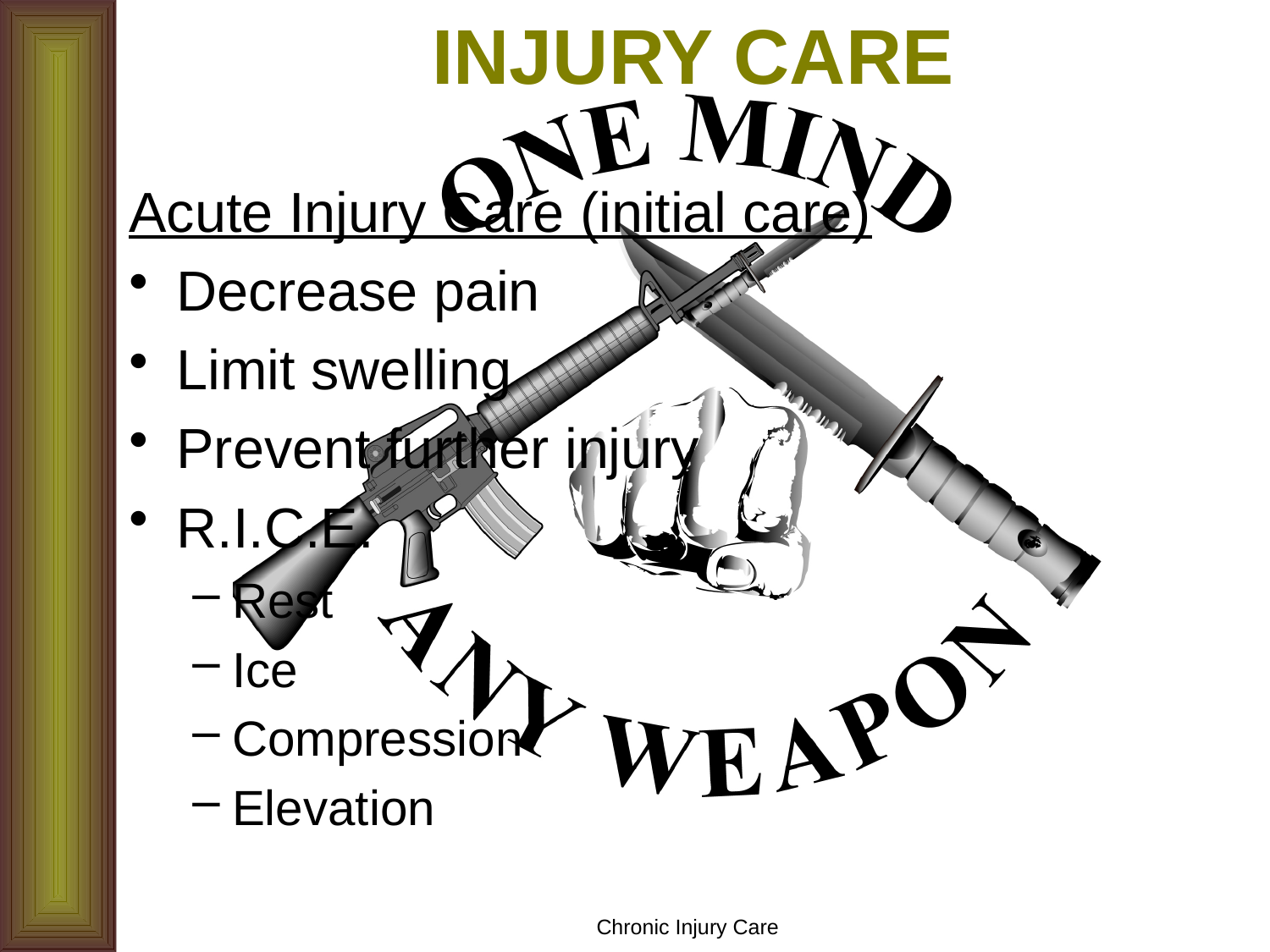

# INJURY CARE
Acute Injury Care (initial care)
Decrease pain
Limit swelling
Prevent further injury
R.I.C.E.
Rest
Ice
Compression
Elevation
Chronic Injury Care